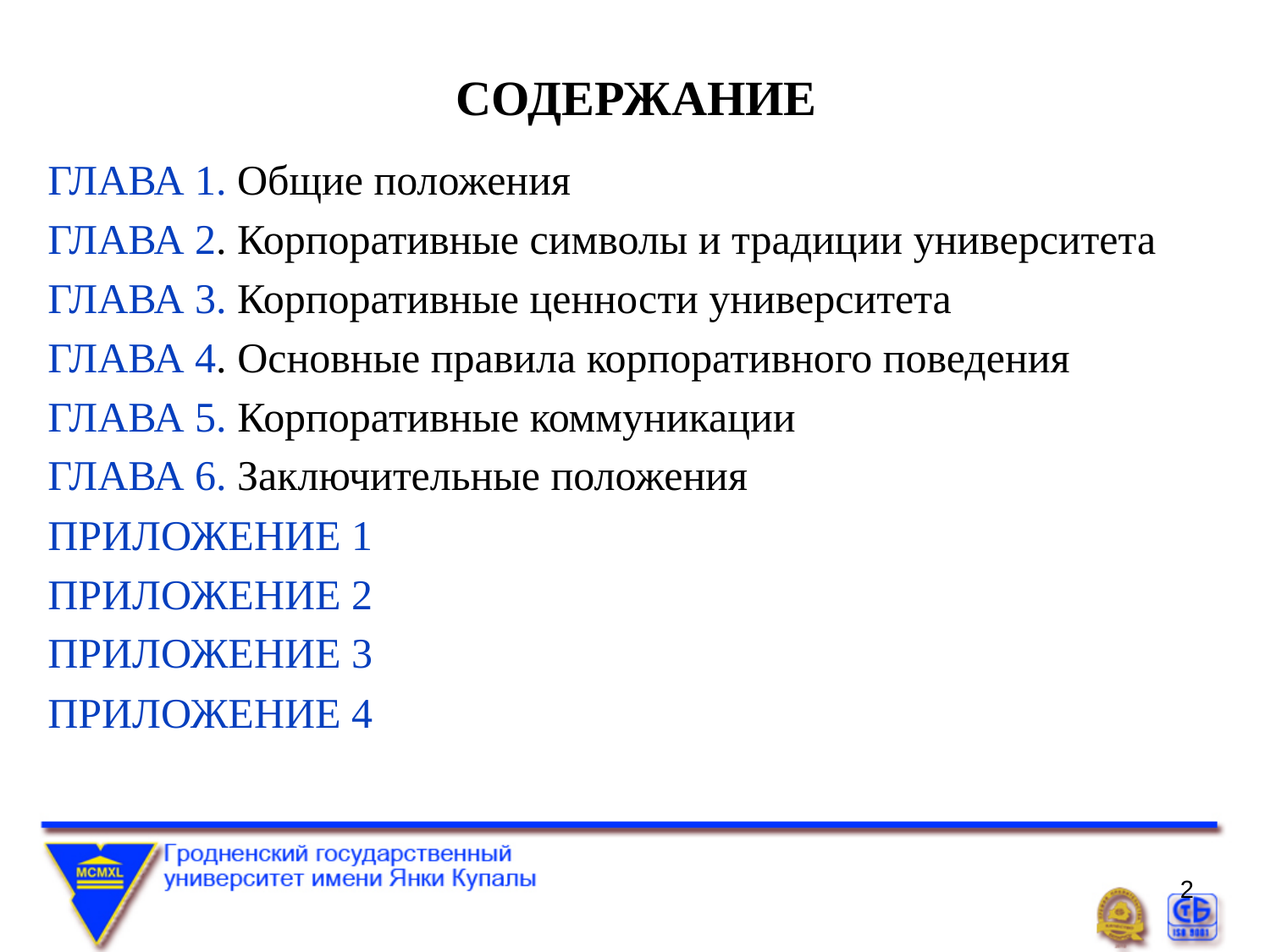

# СОДЕРЖАНИЕ
ГЛАВА 1. Общие положения
ГЛАВА 2. Корпоративные символы и традиции университета
ГЛАВА 3. Корпоративные ценности университета
ГЛАВА 4. Основные правила корпоративного поведения
ГЛАВА 5. Корпоративные коммуникации
ГЛАВА 6. Заключительные положения
ПРИЛОЖЕНИЕ 1
ПРИЛОЖЕНИЕ 2
ПРИЛОЖЕНИЕ 3
ПРИЛОЖЕНИЕ 4

2